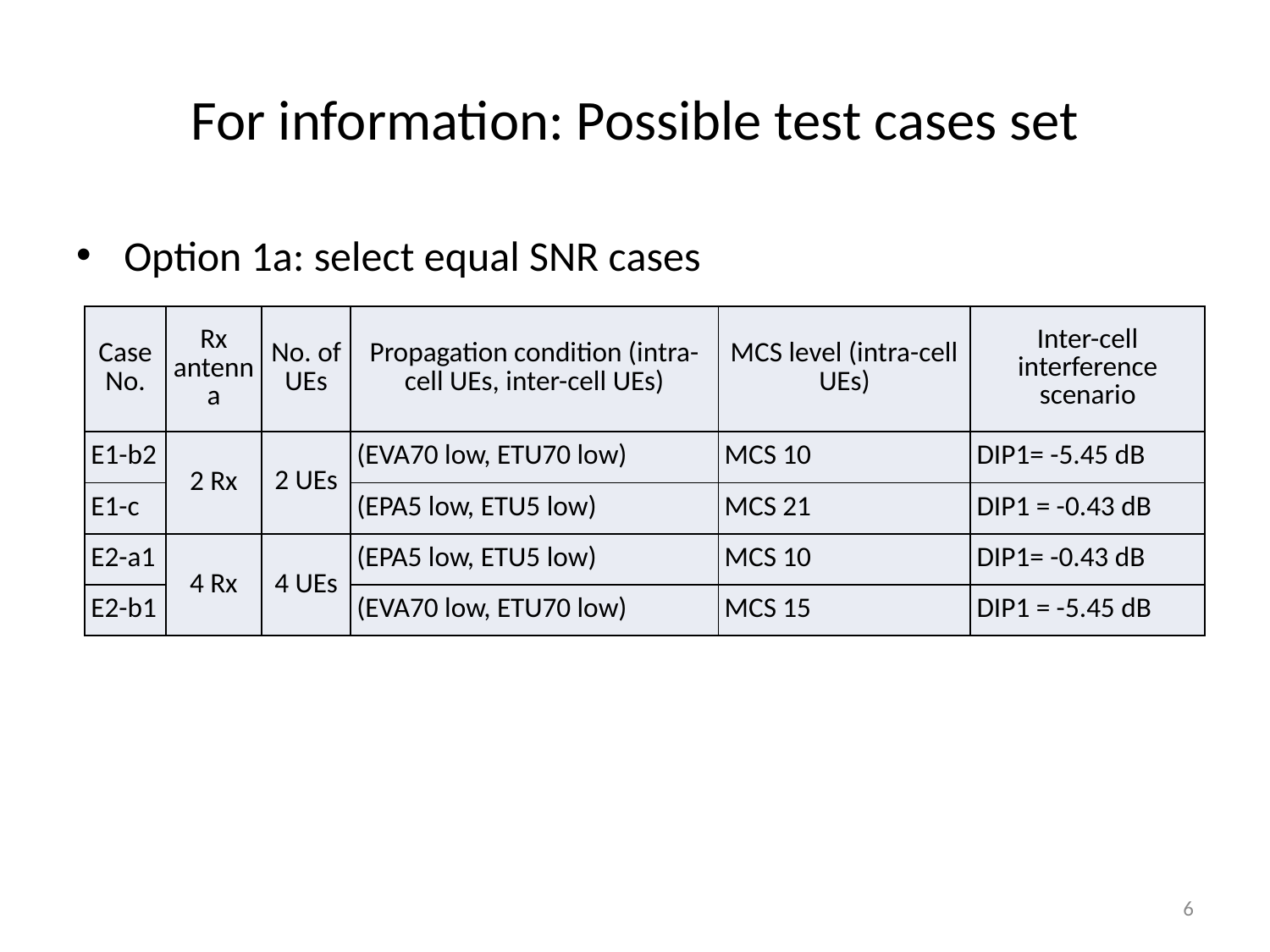

# For information: Possible test cases set
Option 1a: select equal SNR cases

| Case No. | Rx antenna | No. of UEs | Propagation condition (intra-cell UEs, inter-cell UEs) | MCS level (intra-cell UEs) | Inter-cell interference scenario |
| --- | --- | --- | --- | --- | --- |
| E1-b2 | 2 Rx | 2 UEs | (EVA70 low, ETU70 low) | MCS 10 | DIP1= -5.45 dB |
| E1-c |  |  | (EPA5 low, ETU5 low) | MCS 21 | DIP1 = -0.43 dB |
| E2-a1 | 4 Rx | 4 UEs | (EPA5 low, ETU5 low) | MCS 10 | DIP1= -0.43 dB |
| E2-b1 |  |  | (EVA70 low, ETU70 low) | MCS 15 | DIP1 = -5.45 dB |
6